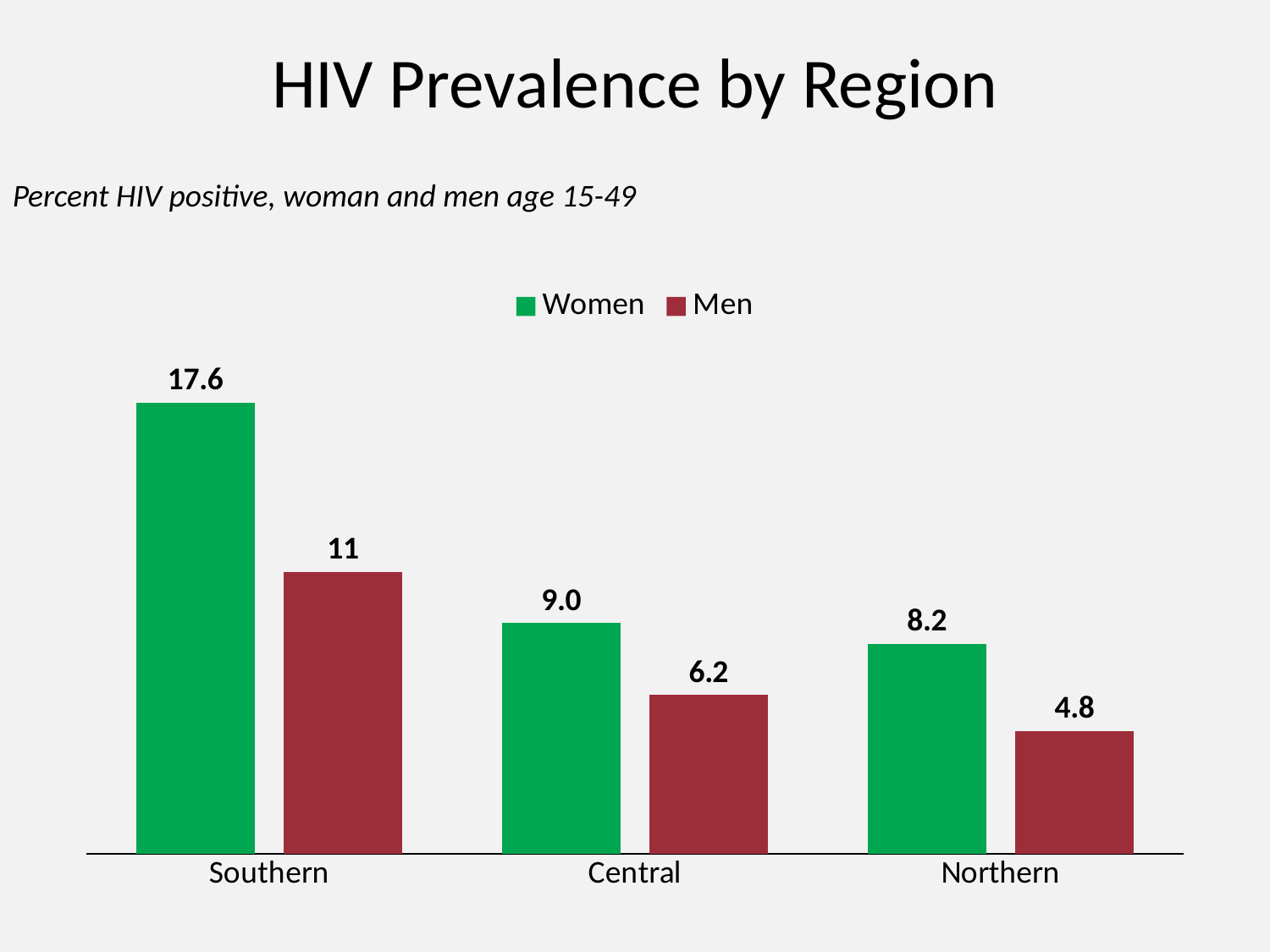

# HIV Prevalence by Region
Percent HIV positive, woman and men age 15-49

### Chart

| Category | Women | Men |
|---|---|---|
| Southern | 17.6 | 11.0 |
| Central | 9.0 | 6.2 |
| Northern | 8.200000000000001 | 4.8 |